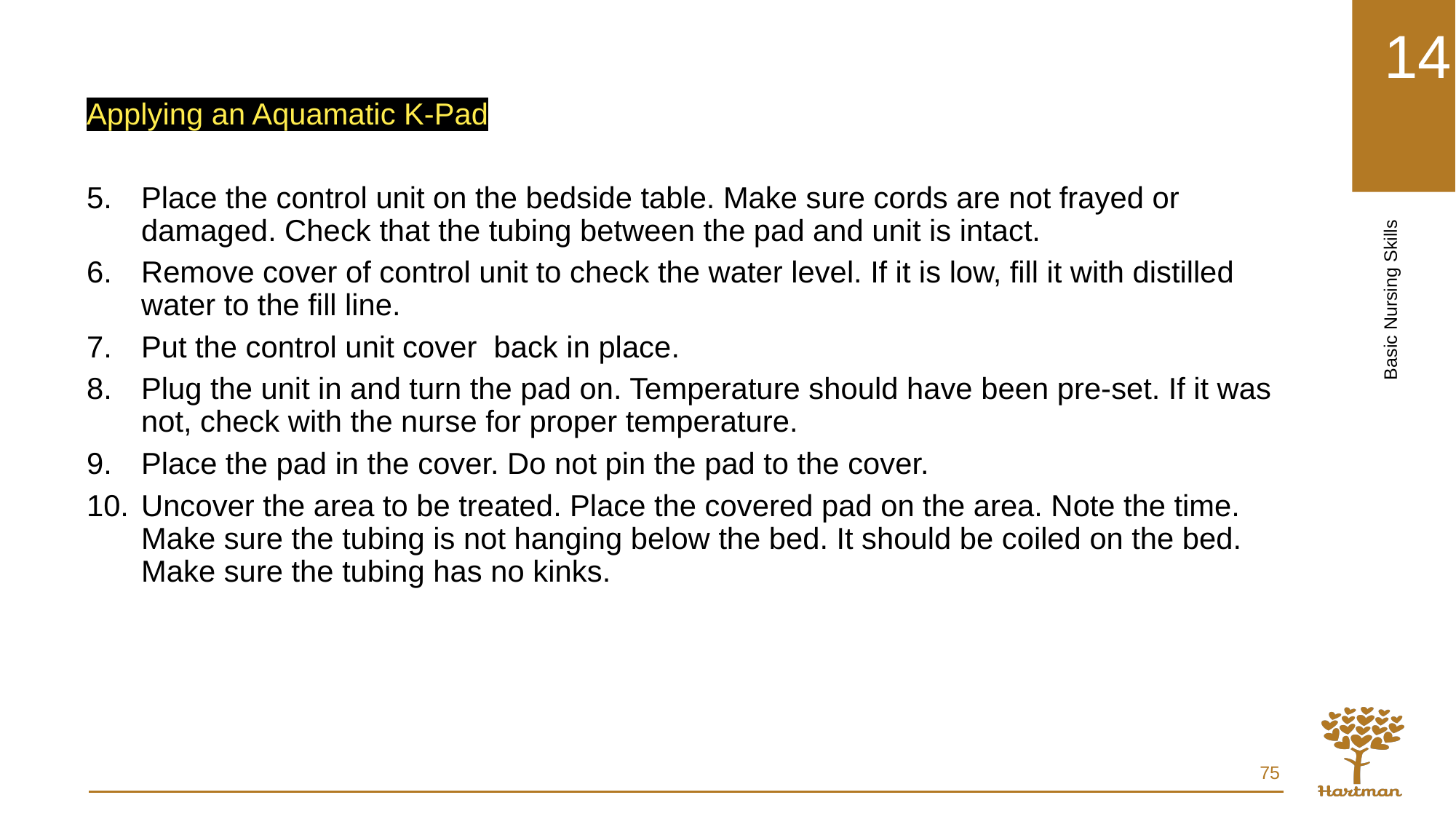

Applying an Aquamatic K-Pad

Place the control unit on the bedside table. Make sure cords are not frayed or damaged. Check that the tubing between the pad and unit is intact.
Remove cover of control unit to check the water level. If it is low, fill it with distilled water to the fill line.
Put the control unit cover  back in place.
Plug the unit in and turn the pad on. Temperature should have been pre-set. If it was not, check with the nurse for proper temperature.
Place the pad in the cover. Do not pin the pad to the cover.
Uncover the area to be treated. Place the covered pad on the area. Note the time. Make sure the tubing is not hanging below the bed. It should be coiled on the bed. Make sure the tubing has no kinks.

75